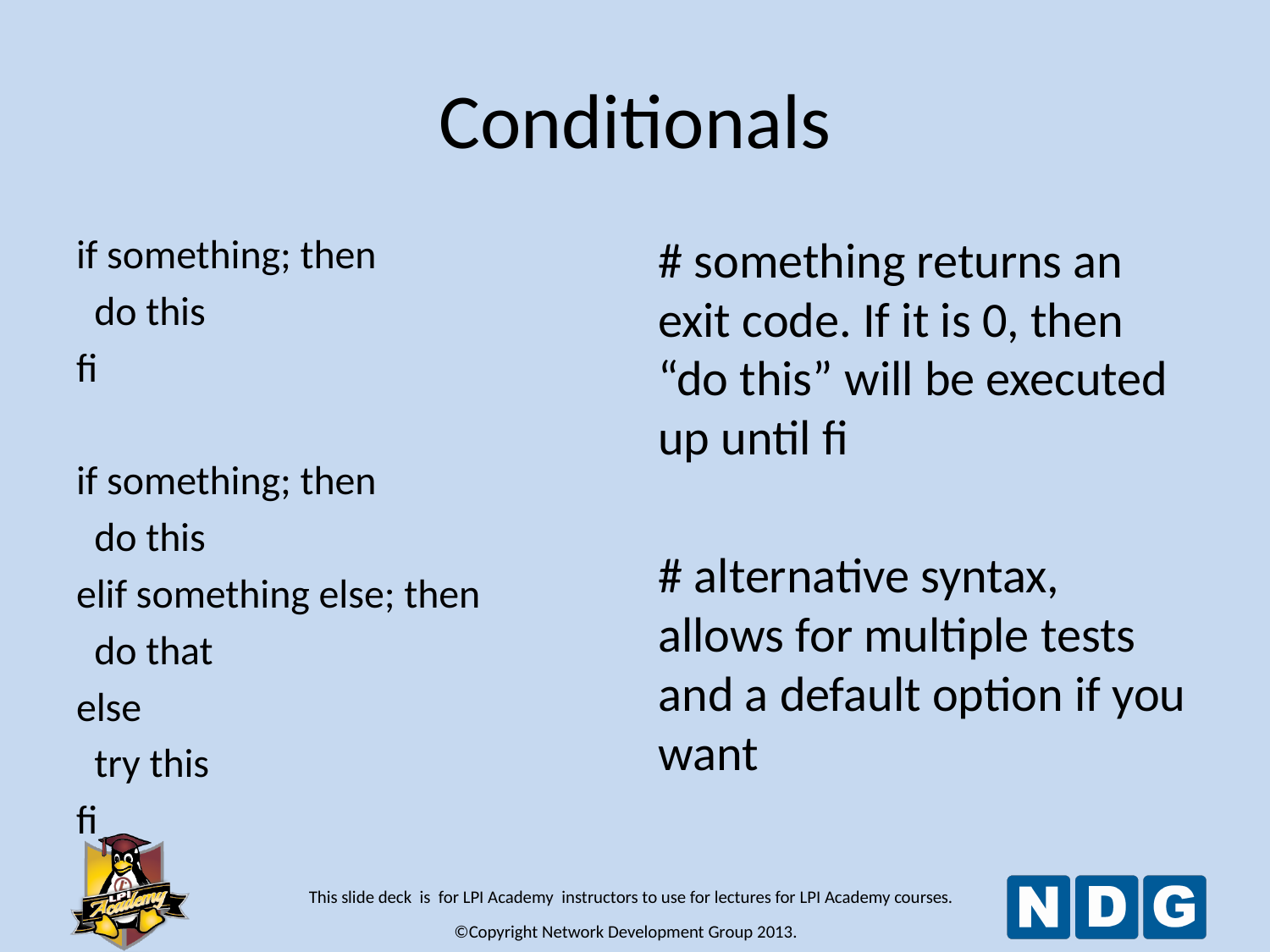

# Conditionals
if something; then
  do this
fi

if something; then
  do this
elif something else; then
  do that
else
  try this
fi

# something returns an exit code. If it is 0, then “do this” will be executed up until fi

# alternative syntax, allows for multiple tests and a default option if you want